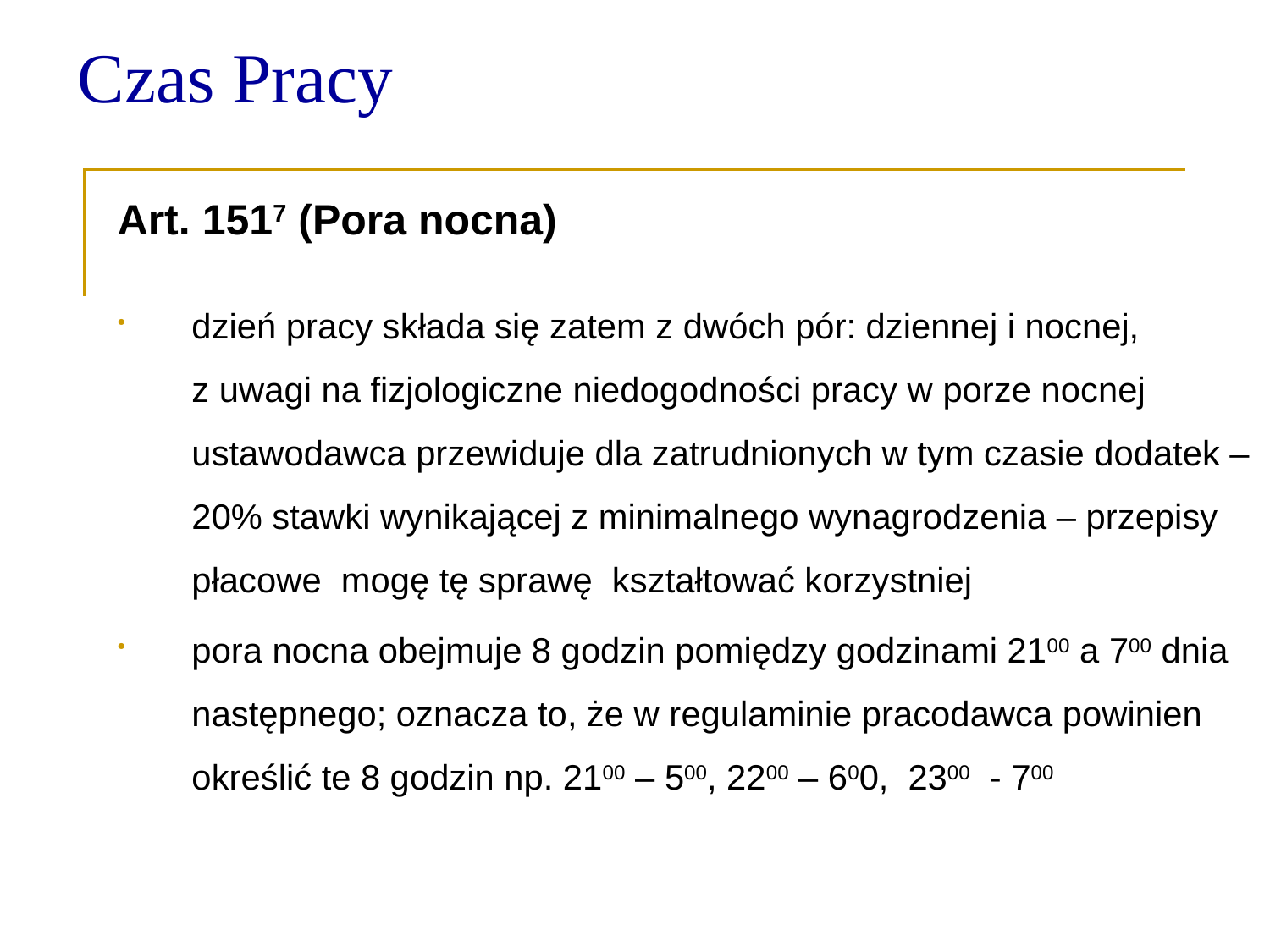

Czas Pracy
Art. 1517 (Pora nocna)
dzień pracy składa się zatem z dwóch pór: dziennej i nocnej,
z uwagi na fizjologiczne niedogodności pracy w porze nocnej ustawodawca przewiduje dla zatrudnionych w tym czasie dodatek – 20% stawki wynikającej z minimalnego wynagrodzenia – przepisy  płacowe  mogę tę sprawę  kształtować korzystniej
pora nocna obejmuje 8 godzin pomiędzy godzinami 2100 a 700 dnia następnego; oznacza to, że w regulaminie pracodawca powinien określić te 8 godzin np. 2100 – 500, 2200 – 600,  2300  - 700